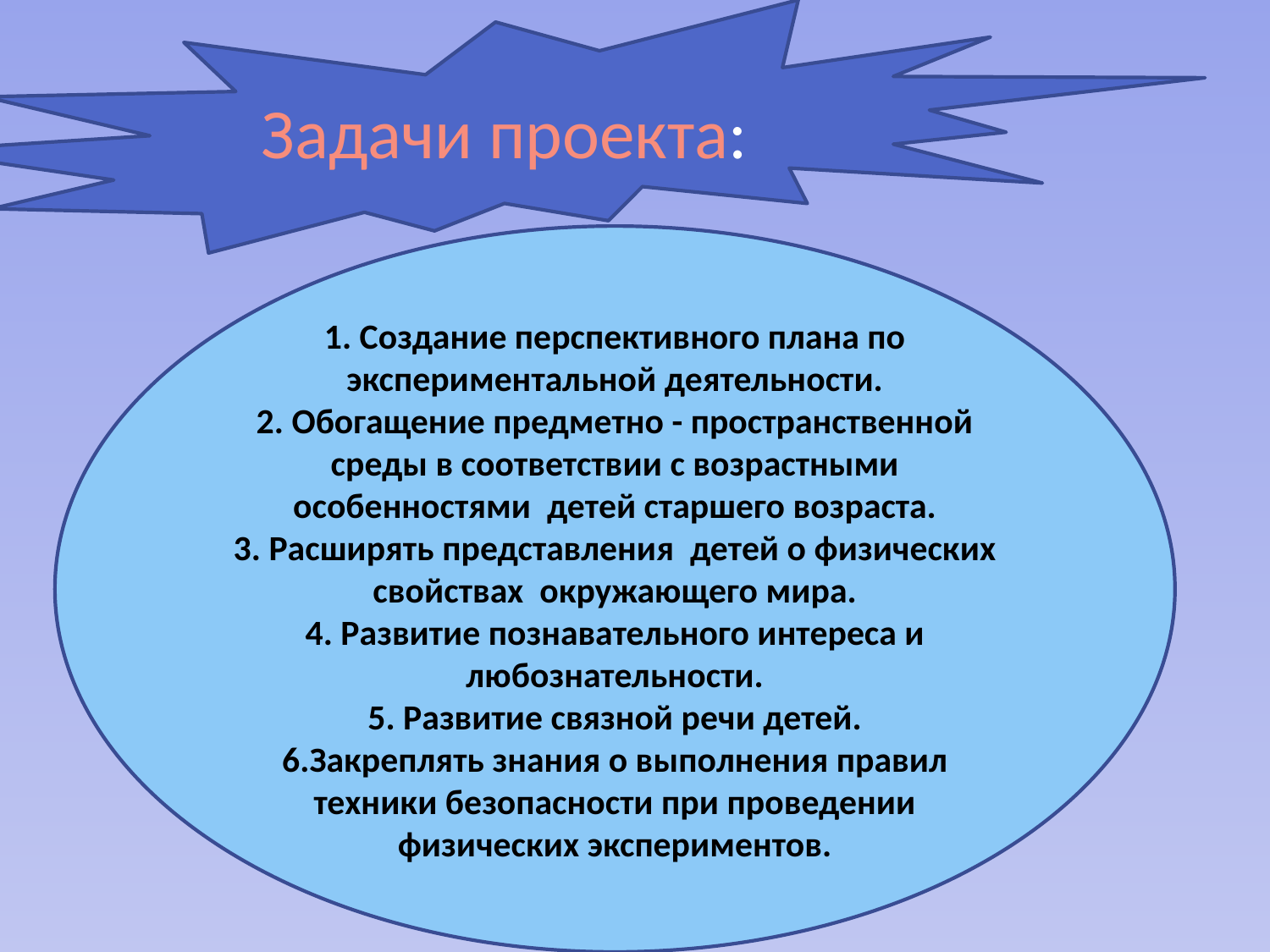

Задачи проекта:
1. Создание перспективного плана по экспериментальной деятельности.
2. Обогащение предметно - пространственной среды в соответствии с возрастными особенностями  детей старшего возраста.
3. Расширять представления  детей о физических свойствах  окружающего мира.
4. Развитие познавательного интереса и любознательности.
5. Развитие связной речи детей.
6.Закреплять знания о выполнения правил техники безопасности при проведении физических экспериментов.